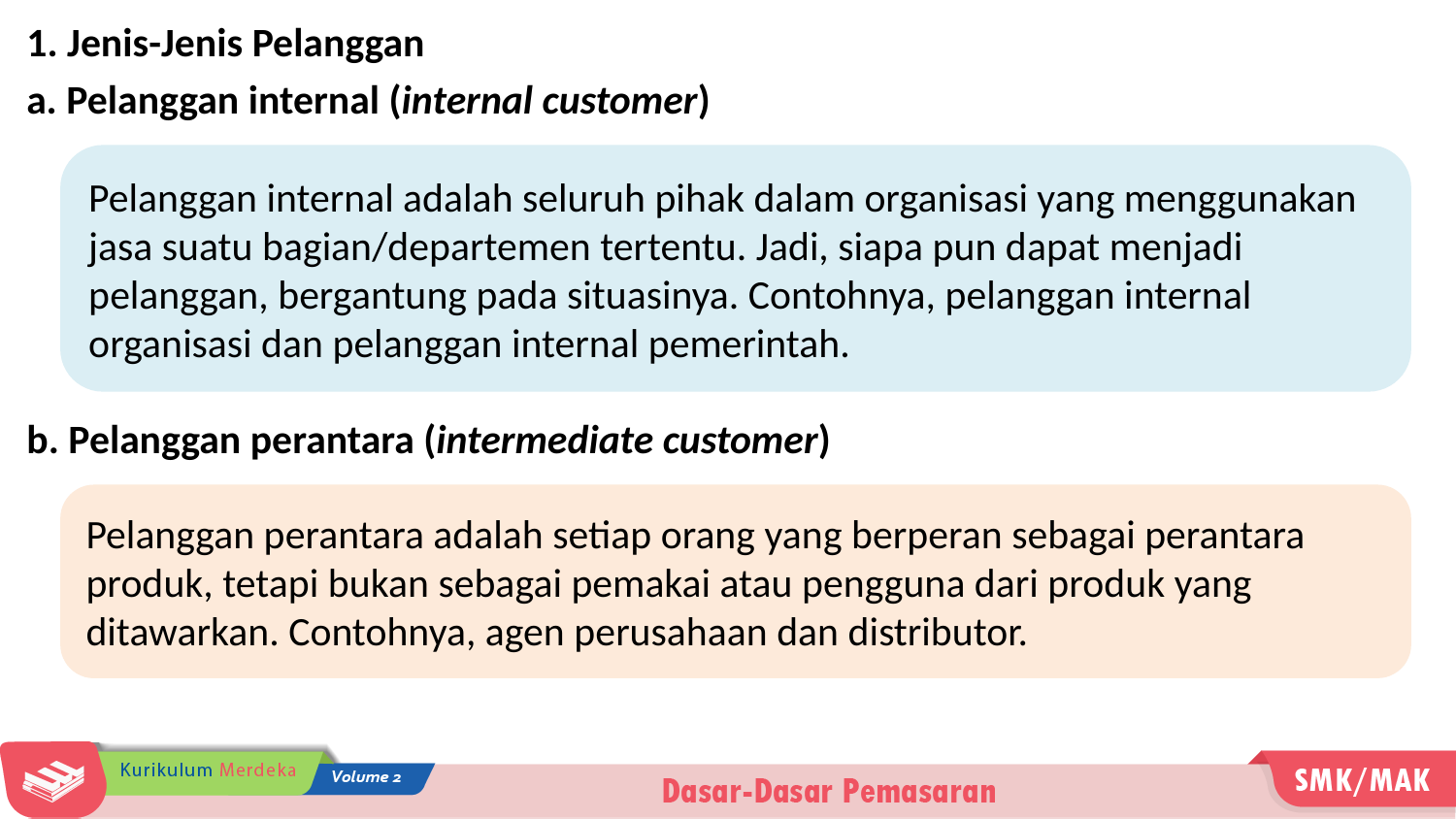

1. Jenis-Jenis Pelanggan
a. Pelanggan internal (internal customer)
Pelanggan internal adalah seluruh pihak dalam organisasi yang menggunakan jasa suatu bagian/departemen tertentu. Jadi, siapa pun dapat menjadi pelanggan, bergantung pada situasinya. Contohnya, pelanggan internal organisasi dan pelanggan internal pemerintah.
b. Pelanggan perantara (intermediate customer)
Pelanggan perantara adalah setiap orang yang berperan sebagai perantara produk, tetapi bukan sebagai pemakai atau pengguna dari produk yang ditawarkan. Contohnya, agen perusahaan dan distributor.